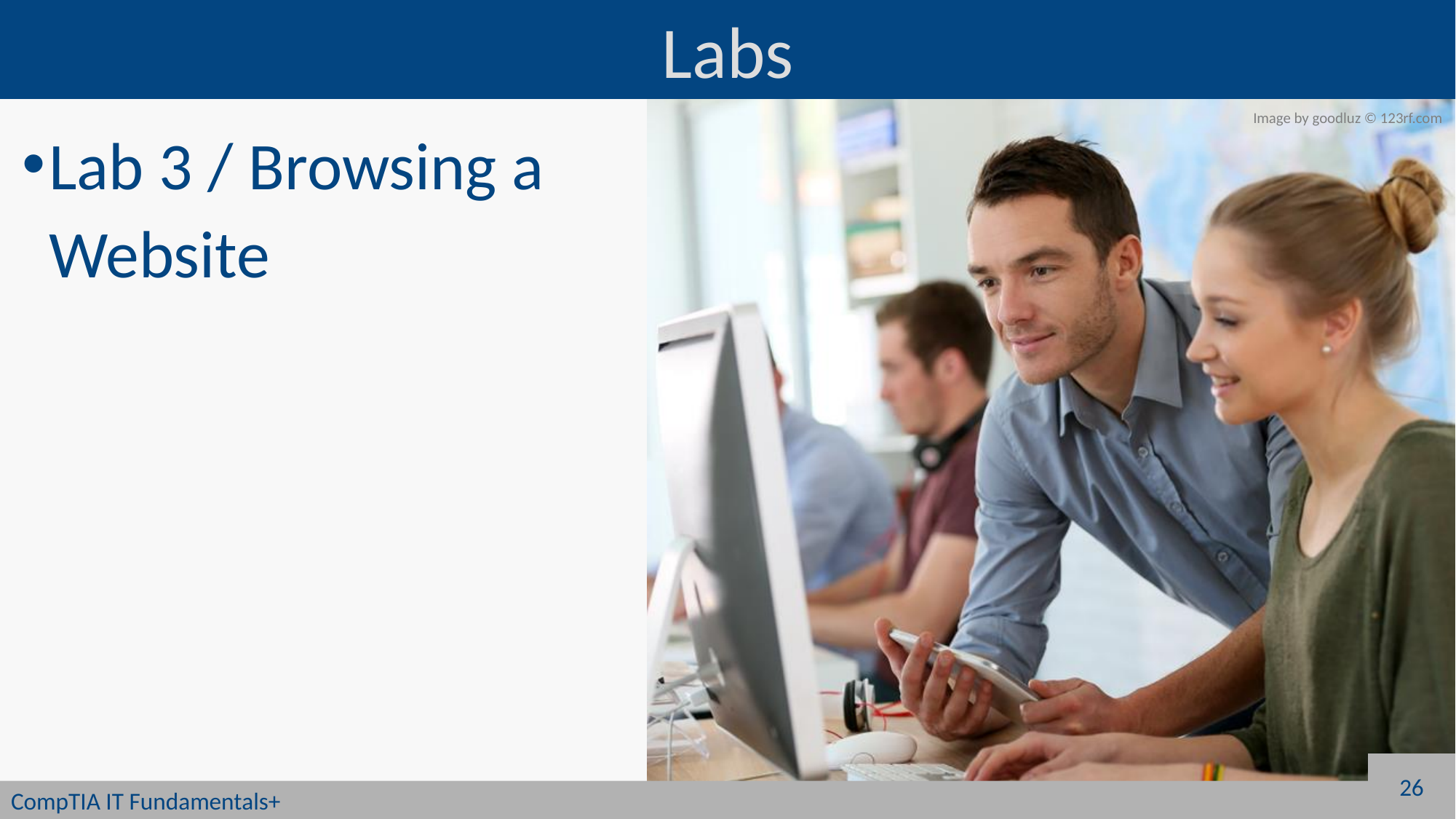

Lab 3 / Browsing a Website
26
CompTIA IT Fundamentals+